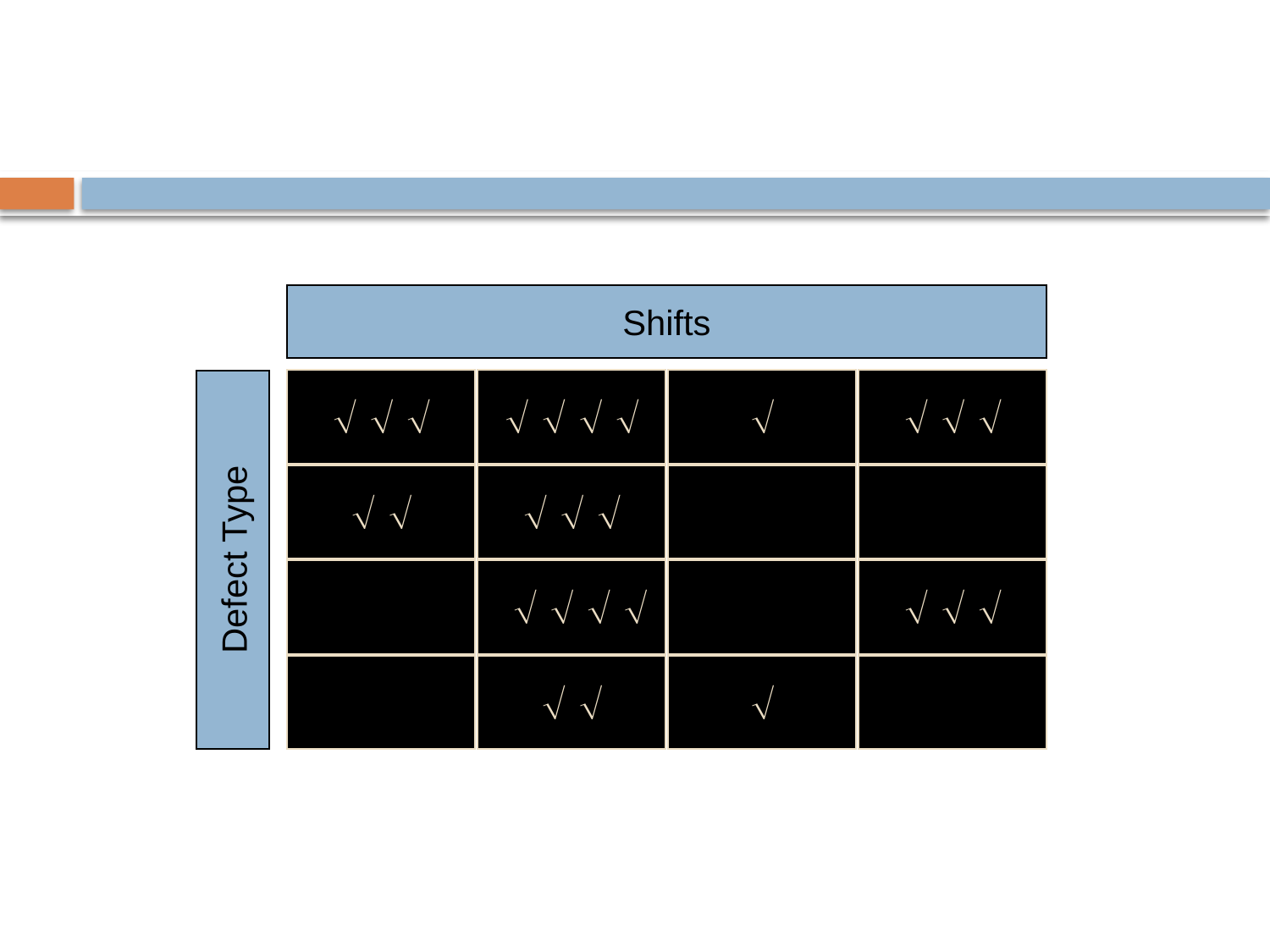

#
Shifts
√ √ √
√ √ √ √
√
√ √ √
√ √
√ √ √

Defect Type

√ √ √
√ √ √ √

√ √
√